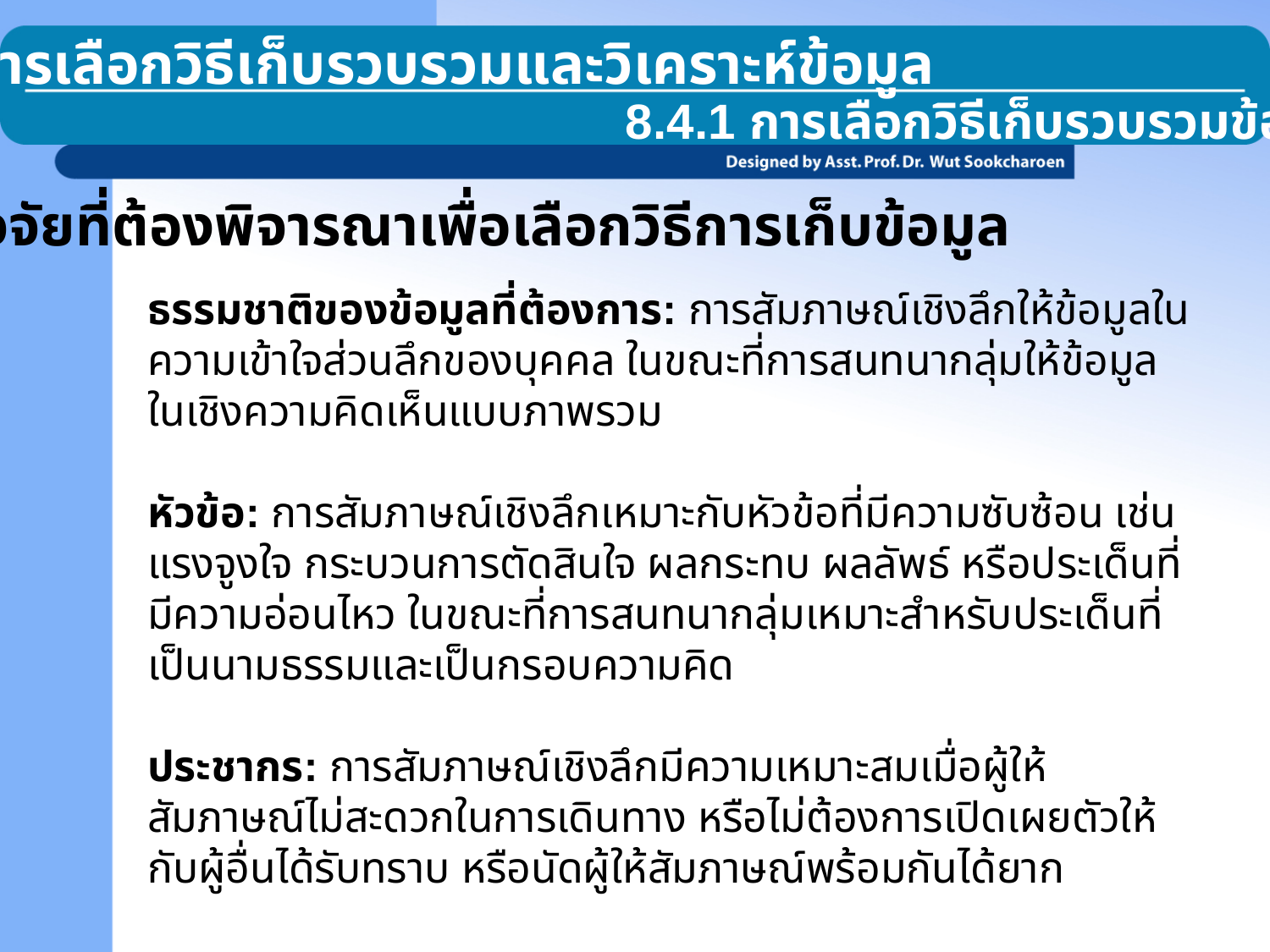

8.4 การเลือกวิธีเก็บรวบรวมและวิเคราะห์ข้อมูล
8.4.1 การเลือกวิธีเก็บรวบรวมข้อมูล
ปัจจัยที่ต้องพิจารณาเพื่อเลือกวิธีการเก็บข้อมูล
ธรรมชาติของข้อมูลที่ต้องการ: การสัมภาษณ์เชิงลึกให้ข้อมูลในความเข้าใจส่วนลึกของบุคคล ในขณะที่การสนทนากลุ่มให้ข้อมูลในเชิงความคิดเห็นแบบภาพรวม

หัวข้อ: การสัมภาษณ์เชิงลึกเหมาะกับหัวข้อที่มีความซับซ้อน เช่น แรงจูงใจ กระบวนการตัดสินใจ ผลกระทบ ผลลัพธ์ หรือประเด็นที่มีความอ่อนไหว ในขณะที่การสนทนากลุ่มเหมาะสำหรับประเด็นที่เป็นนามธรรมและเป็นกรอบความคิด

ประชากร: การสัมภาษณ์เชิงลึกมีความเหมาะสมเมื่อผู้ให้สัมภาษณ์ไม่สะดวกในการเดินทาง หรือไม่ต้องการเปิดเผยตัวให้กับผู้อื่นได้รับทราบ หรือนัดผู้ให้สัมภาษณ์พร้อมกันได้ยาก